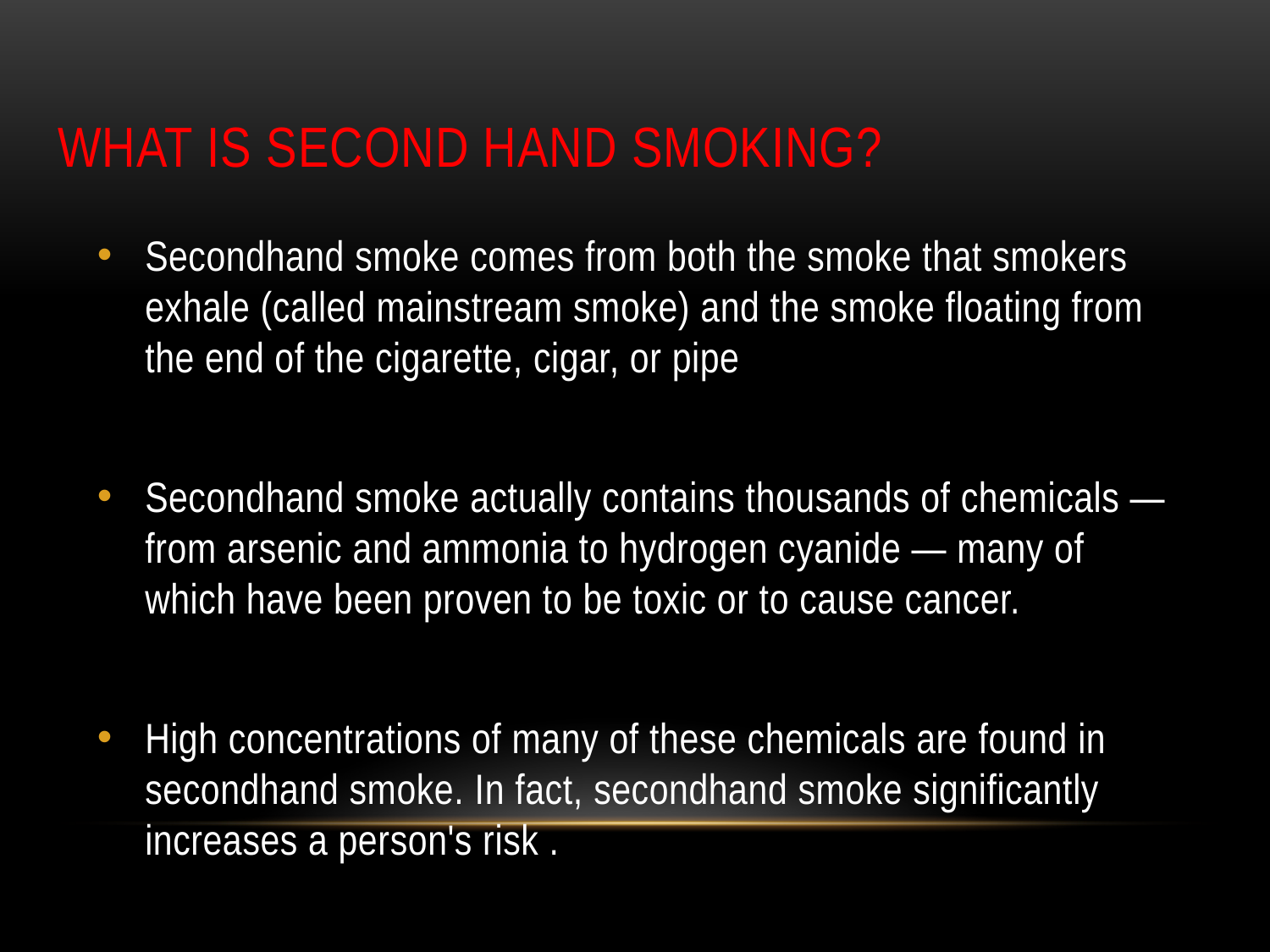

# What is second hand smoking?
Secondhand smoke comes from both the smoke that smokers exhale (called mainstream smoke) and the smoke floating from the end of the cigarette, cigar, or pipe

Secondhand smoke actually contains thousands of chemicals — from arsenic and ammonia to hydrogen cyanide — many of which have been proven to be toxic or to cause cancer.

High concentrations of many of these chemicals are found in secondhand smoke. In fact, secondhand smoke significantly increases a person's risk .